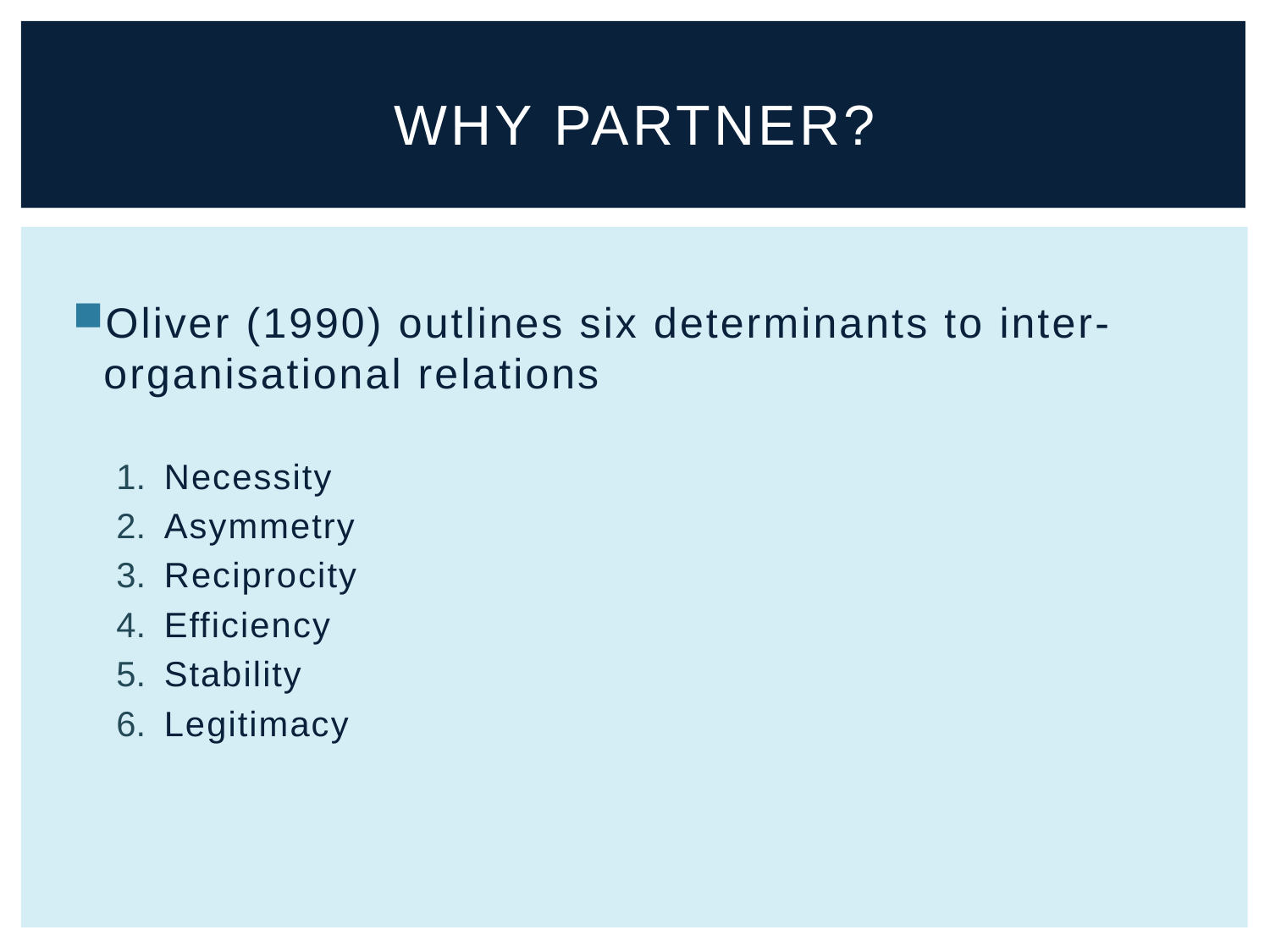

# Why partner?

Oliver (1990) outlines six determinants to inter-organisational relations

Necessity
Asymmetry
Reciprocity
Efficiency
Stability
Legitimacy